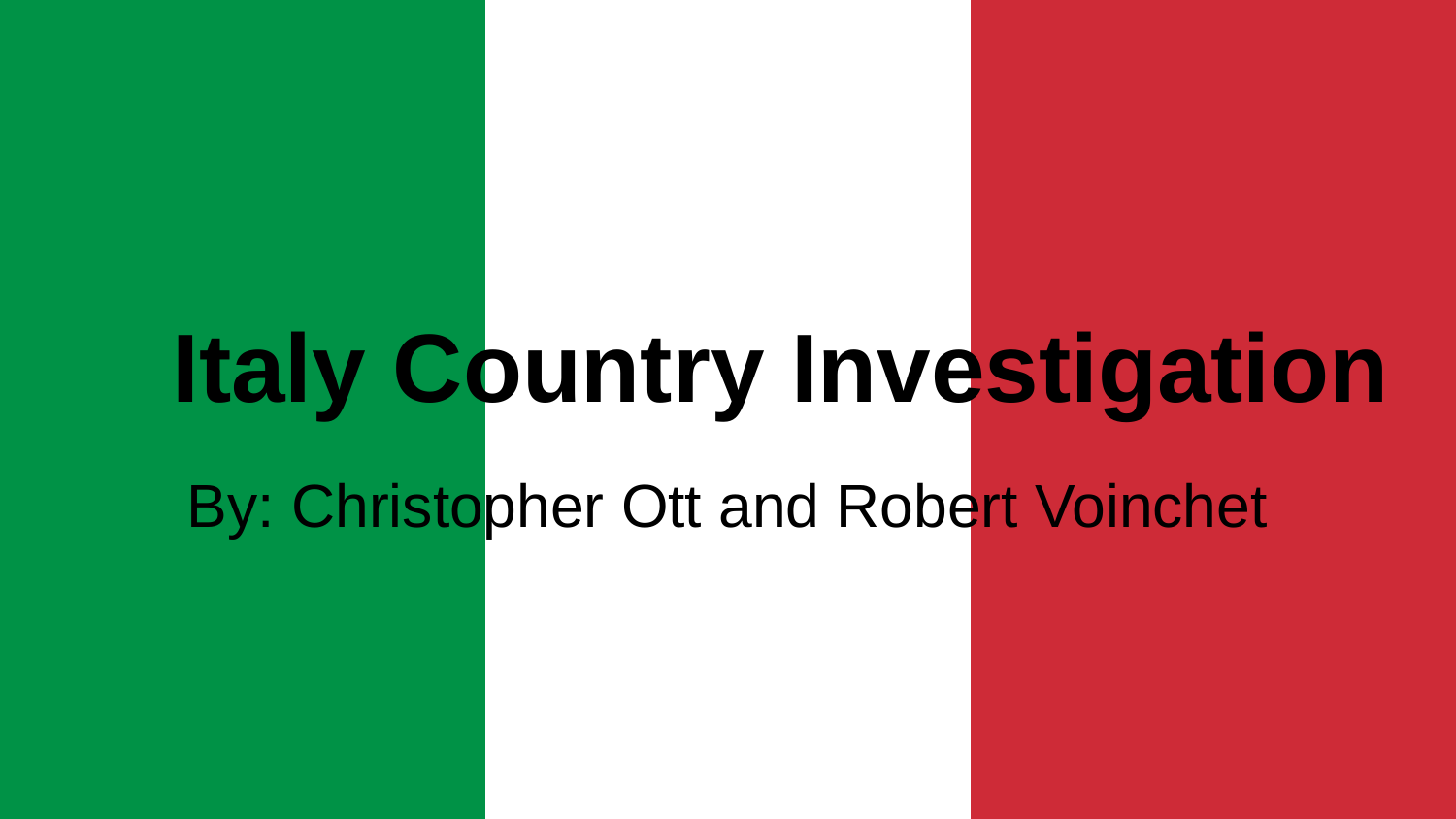

# Italy Country Investigation
By: Christopher Ott and Robert Voinchet